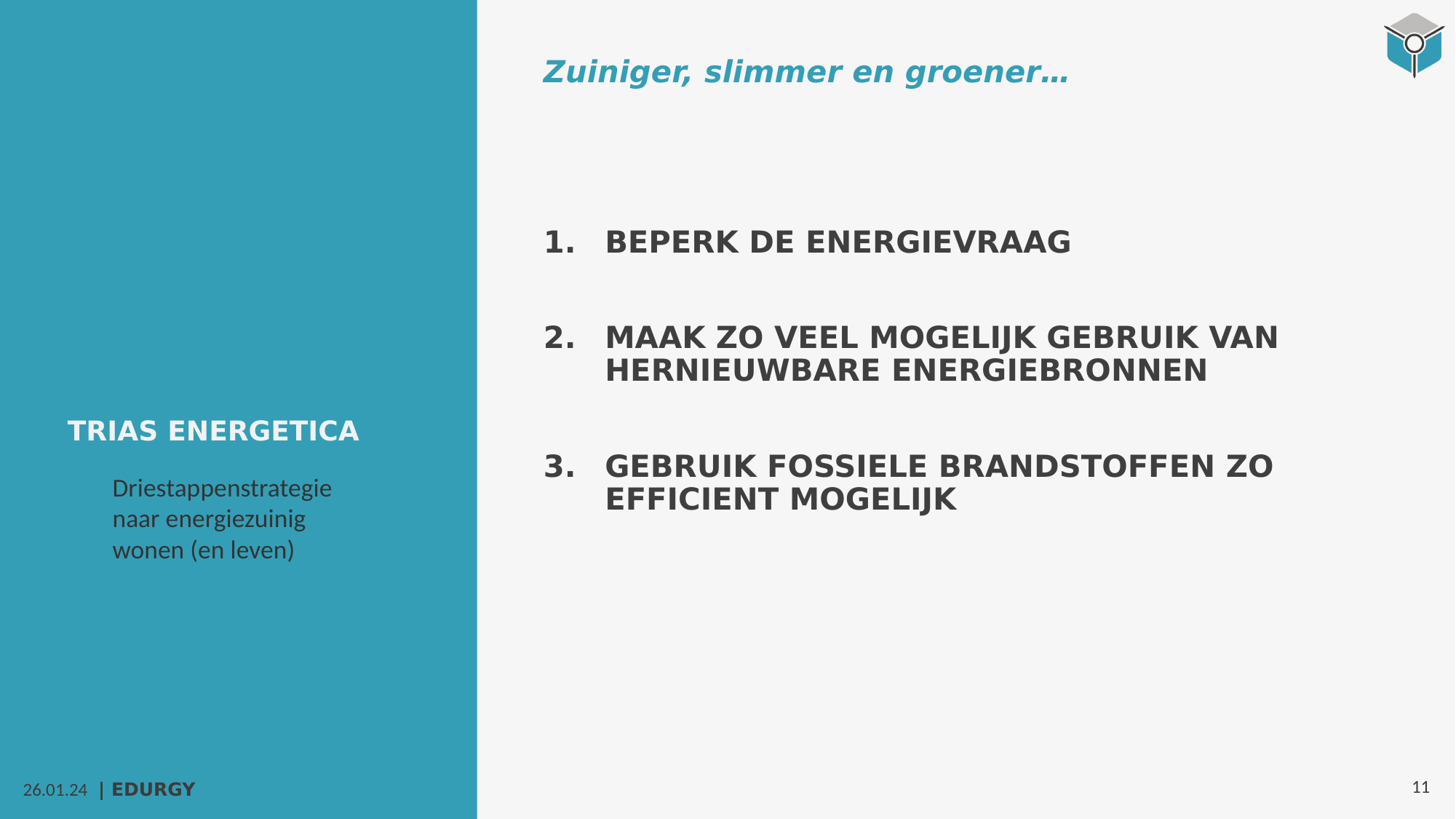

Zuiniger, slimmer en groener…

BEPERK DE ENERGIEVRAAG

MAAK ZO VEEL MOGELIJK GEBRUIK VAN HERNIEUWBARE ENERGIEBRONNEN

GEBRUIK FOSSIELE BRANDSTOFFEN ZO EFFICIENT MOGELIJK
# Trias energetica
Driestappenstrategie naar energiezuinig wonen (en leven)
11
26.01.24
| EDURGY